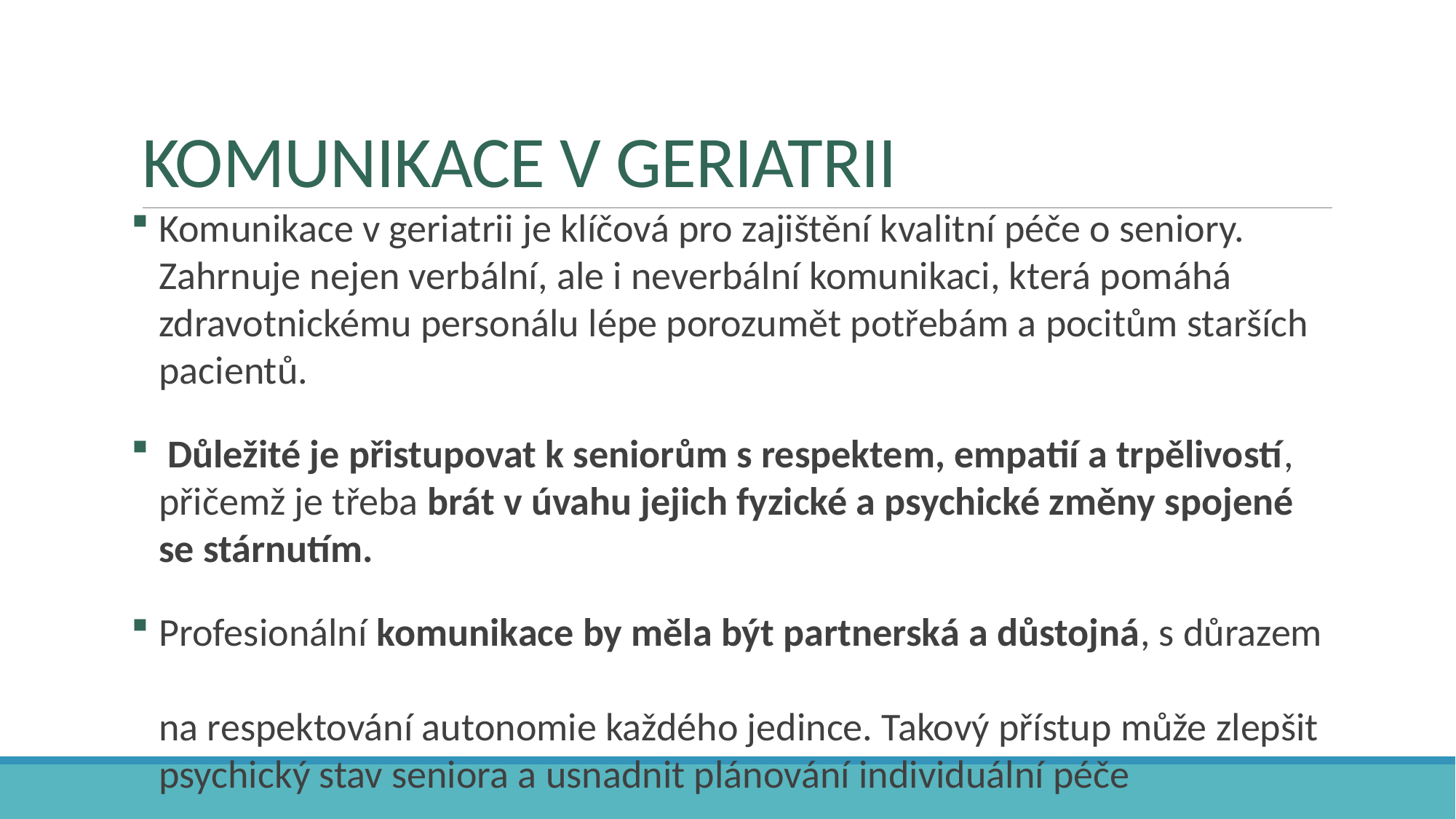

# KOMUNIKACE V GERIATRII
Komunikace v geriatrii je klíčová pro zajištění kvalitní péče o seniory. Zahrnuje nejen verbální, ale i neverbální komunikaci, která pomáhá zdravotnickému personálu lépe porozumět potřebám a pocitům starších pacientů.
 Důležité je přistupovat k seniorům s respektem, empatií a trpělivostí, přičemž je třeba brát v úvahu jejich fyzické a psychické změny spojené
se stárnutím.
Profesionální komunikace by měla být partnerská a důstojná, s důrazem
na respektování autonomie každého jedince. Takový přístup může zlepšit psychický stav seniora a usnadnit plánování individuální péče